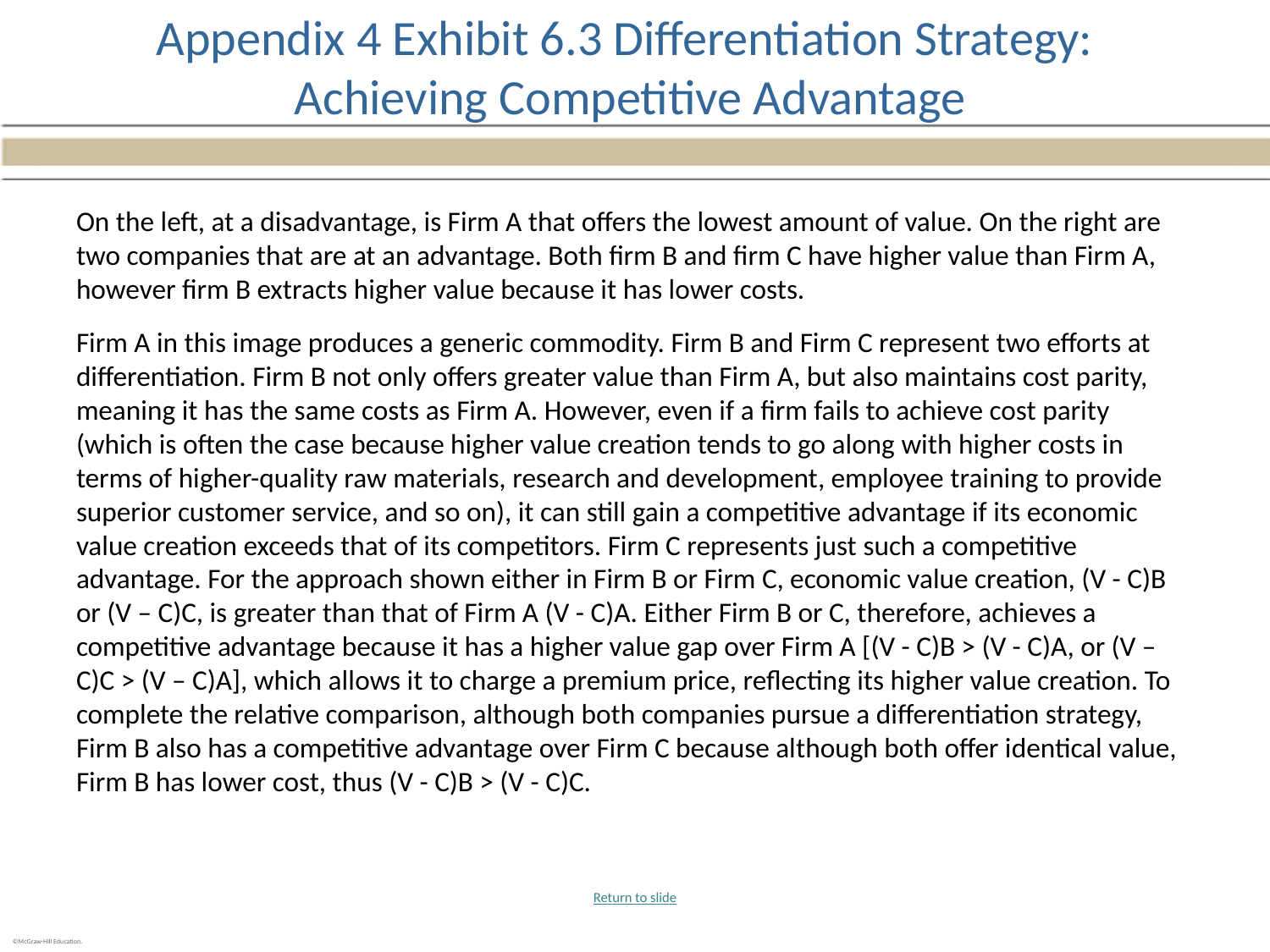

# Appendix 4 Exhibit 6.3 Differentiation Strategy: Achieving Competitive Advantage
On the left, at a disadvantage, is Firm A that offers the lowest amount of value. On the right are two companies that are at an advantage. Both firm B and firm C have higher value than Firm A, however firm B extracts higher value because it has lower costs.
Firm A in this image produces a generic commodity. Firm B and Firm C represent two efforts at differentiation. Firm B not only offers greater value than Firm A, but also maintains cost parity, meaning it has the same costs as Firm A. However, even if a firm fails to achieve cost parity (which is often the case because higher value creation tends to go along with higher costs in terms of higher-quality raw materials, research and development, employee training to provide superior customer service, and so on), it can still gain a competitive advantage if its economic value creation exceeds that of its competitors. Firm C represents just such a competitive advantage. For the approach shown either in Firm B or Firm C, economic value creation, (V - C)B or (V – C)C, is greater than that of Firm A (V - C)A. Either Firm B or C, therefore, achieves a competitive advantage because it has a higher value gap over Firm A [(V - C)B > (V - C)A, or (V – C)C > (V – C)A], which allows it to charge a premium price, reflecting its higher value creation. To complete the relative comparison, although both companies pursue a differentiation strategy, Firm B also has a competitive advantage over Firm C because although both offer identical value, Firm B has lower cost, thus (V - C)B > (V - C)C.
Return to slide